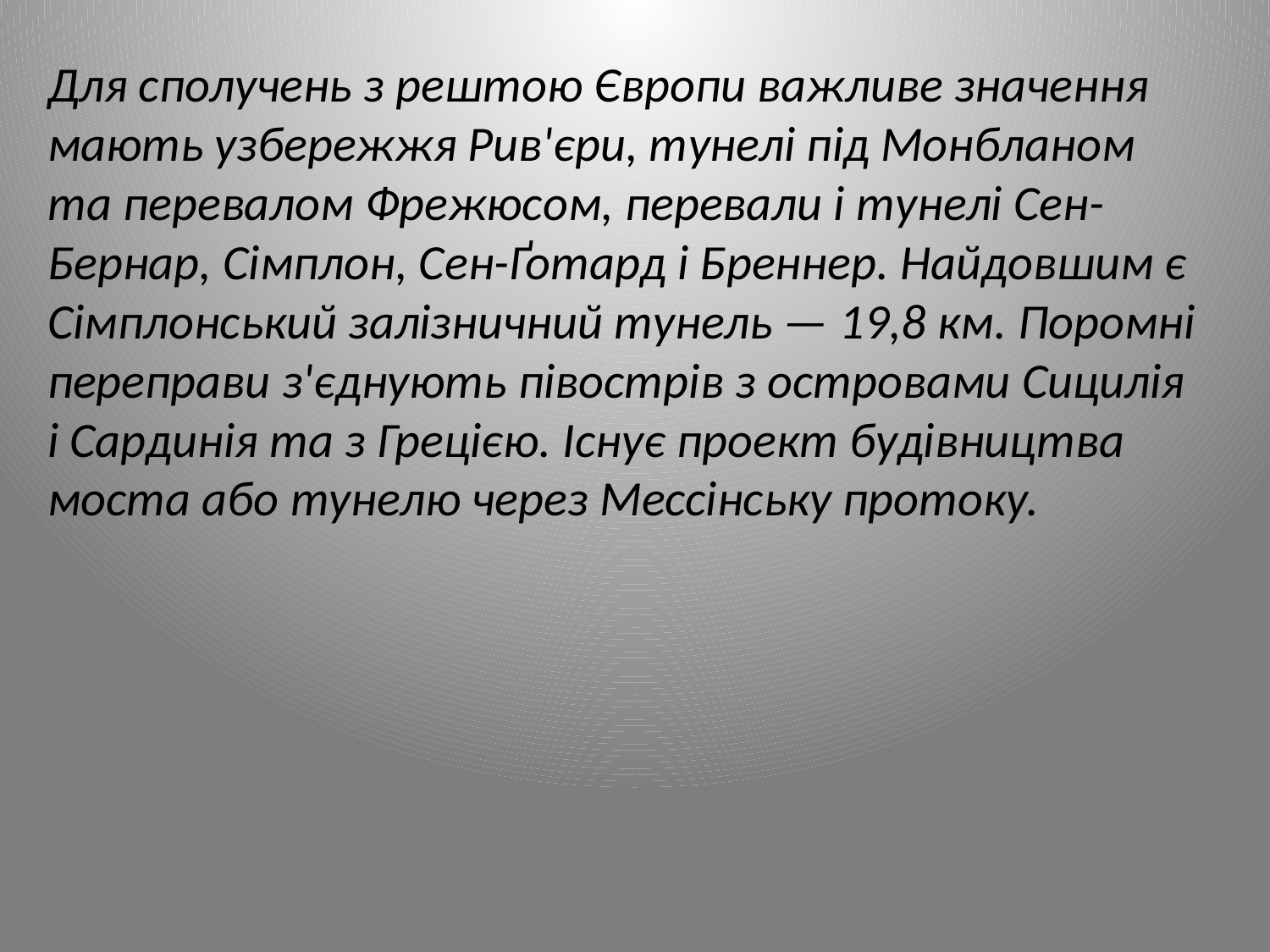

Для сполучень з рештою Європи важливе значення мають узбережжя Рив'єри, тунелі під Монбланом та перевалом Фрежюсом, перевали і тунелі Сен-Бернар, Сімплон, Сен-Ґотард і Бреннер. Найдовшим є Сімплонський залізничний тунель — 19,8 км. Поромні переправи з'єднують півострів з островами Сицилія і Сардинія та з Грецією. Існує проект будівництва моста або тунелю через Мессінську протоку.